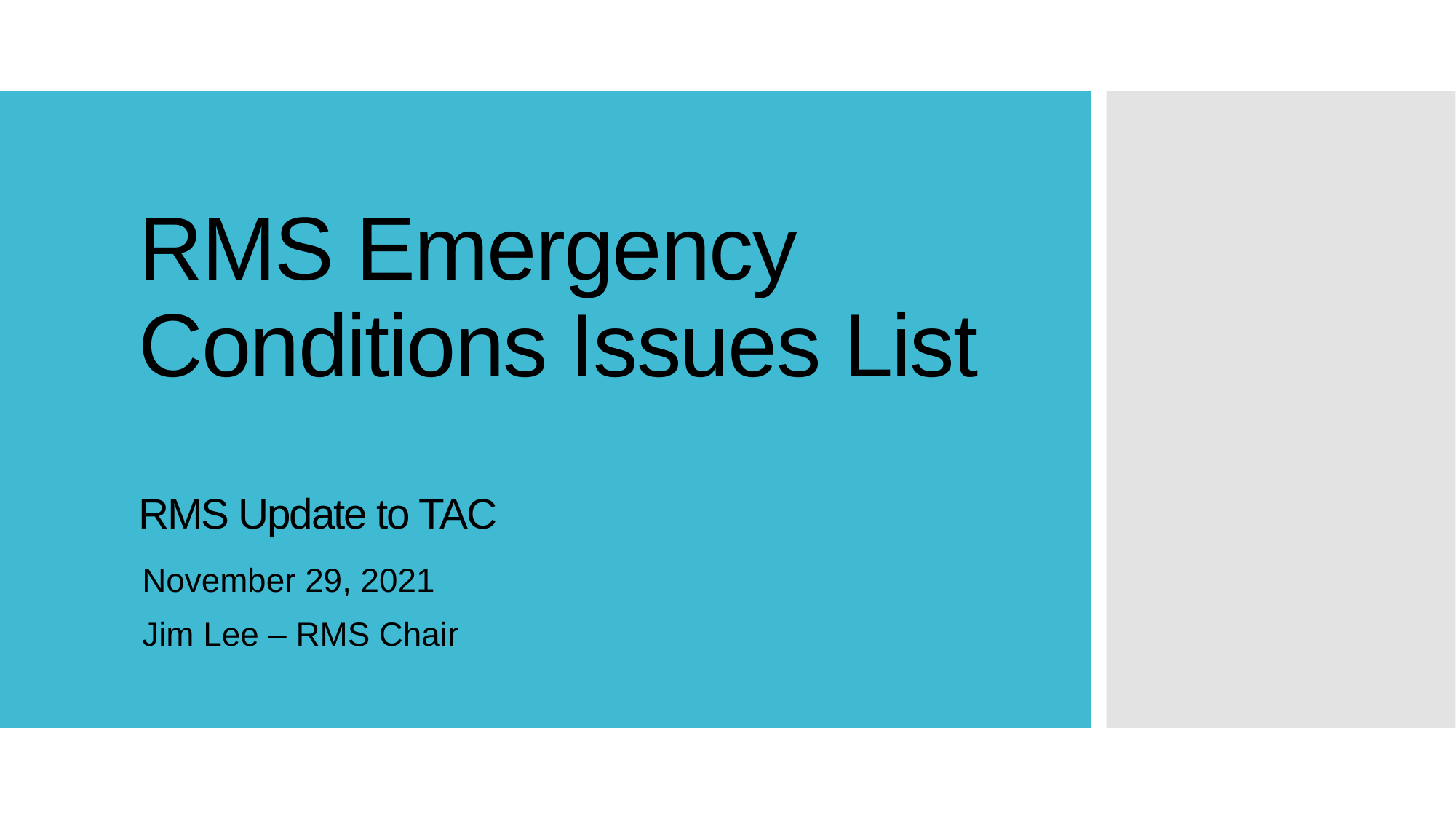

# RMS Emergency Conditions Issues List RMS Update to TAC
November 29, 2021
Jim Lee – RMS Chair